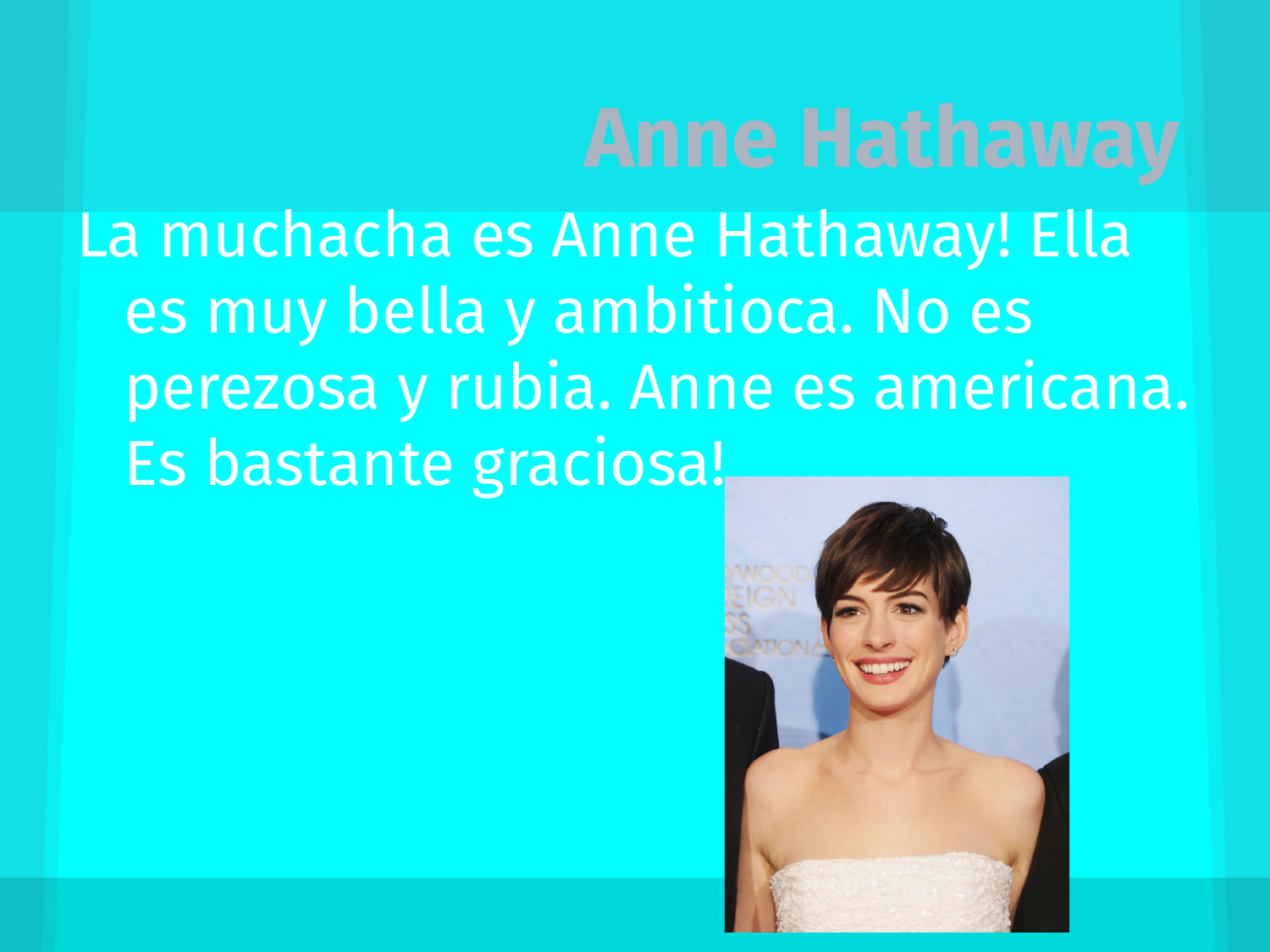

# Anne Hathaway
La muchacha es Anne Hathaway! Ella es muy bella y ambitioca. No es perezosa y rubia. Anne es americana. Es bastante graciosa!